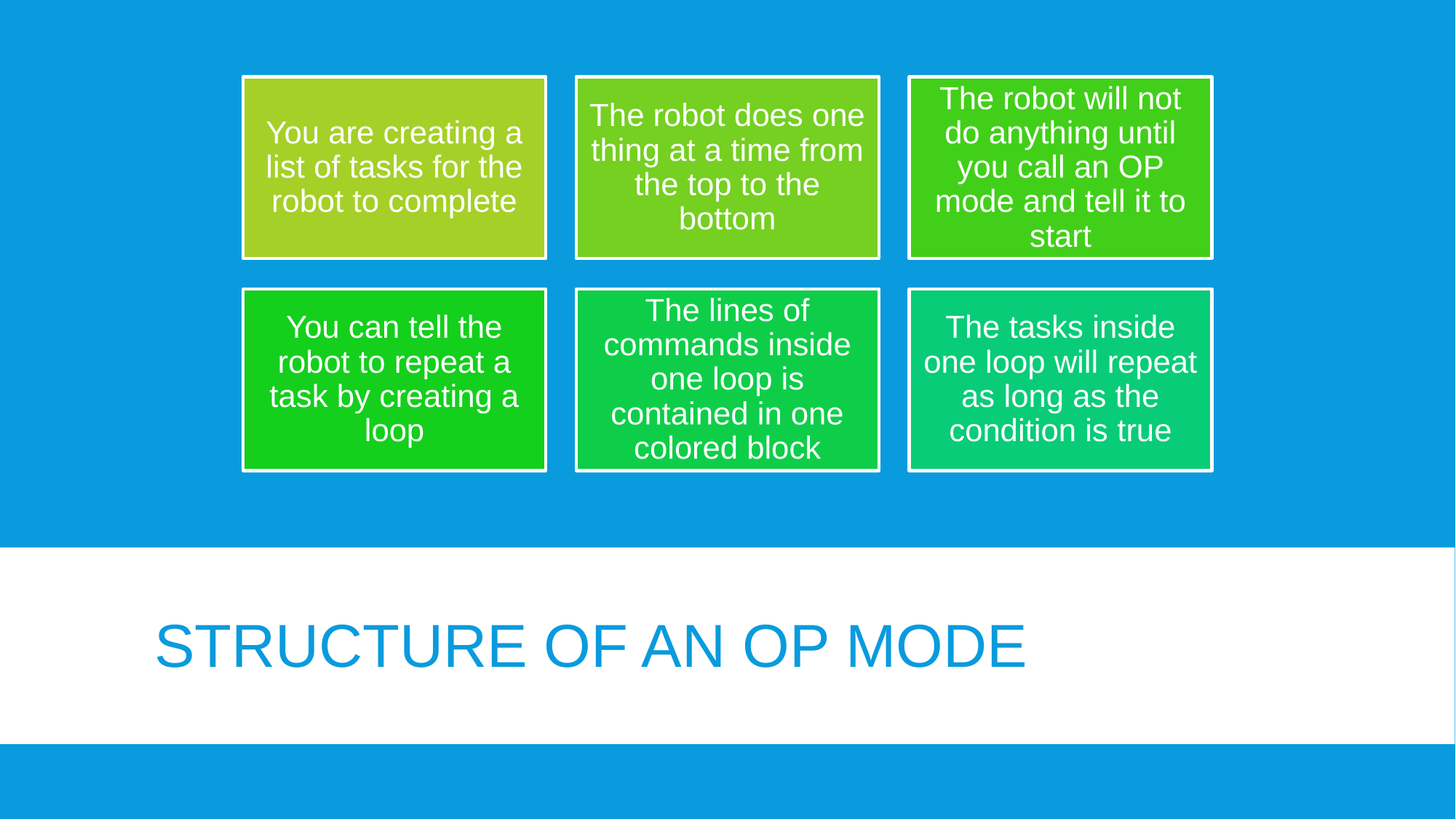

You are creating a list of tasks for the robot to complete
The robot does one thing at a time from the top to the bottom
The robot will not do anything until you call an OP mode and tell it to start
You can tell the robot to repeat a task by creating a loop
The lines of commands inside one loop is contained in one colored block
The tasks inside one loop will repeat as long as the condition is true

# Structure of an op mode